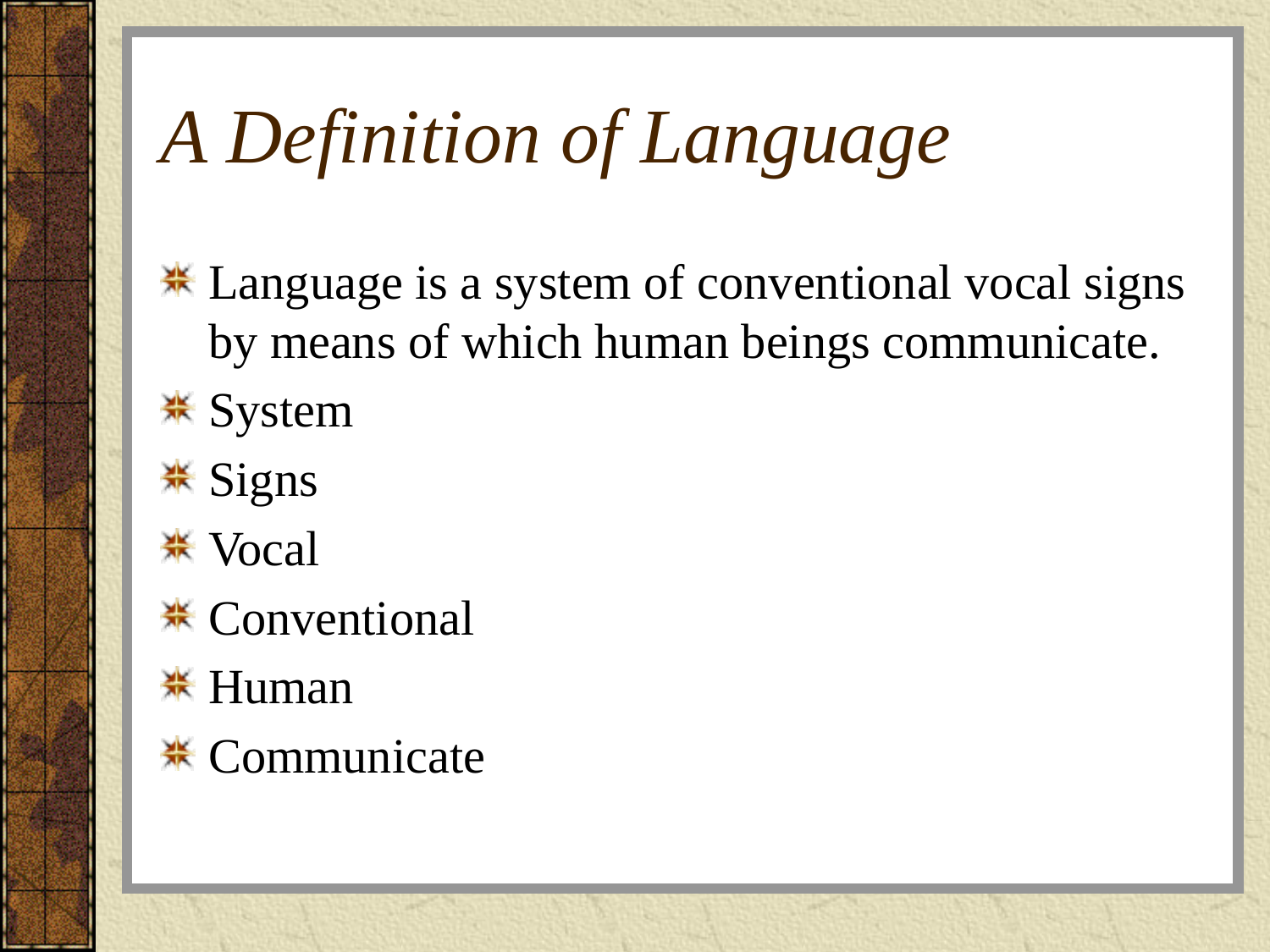

# A Definition of Language
Language is a system of conventional vocal signs by means of which human beings communicate.
System
Signs
Vocal
Conventional
Human
Communicate